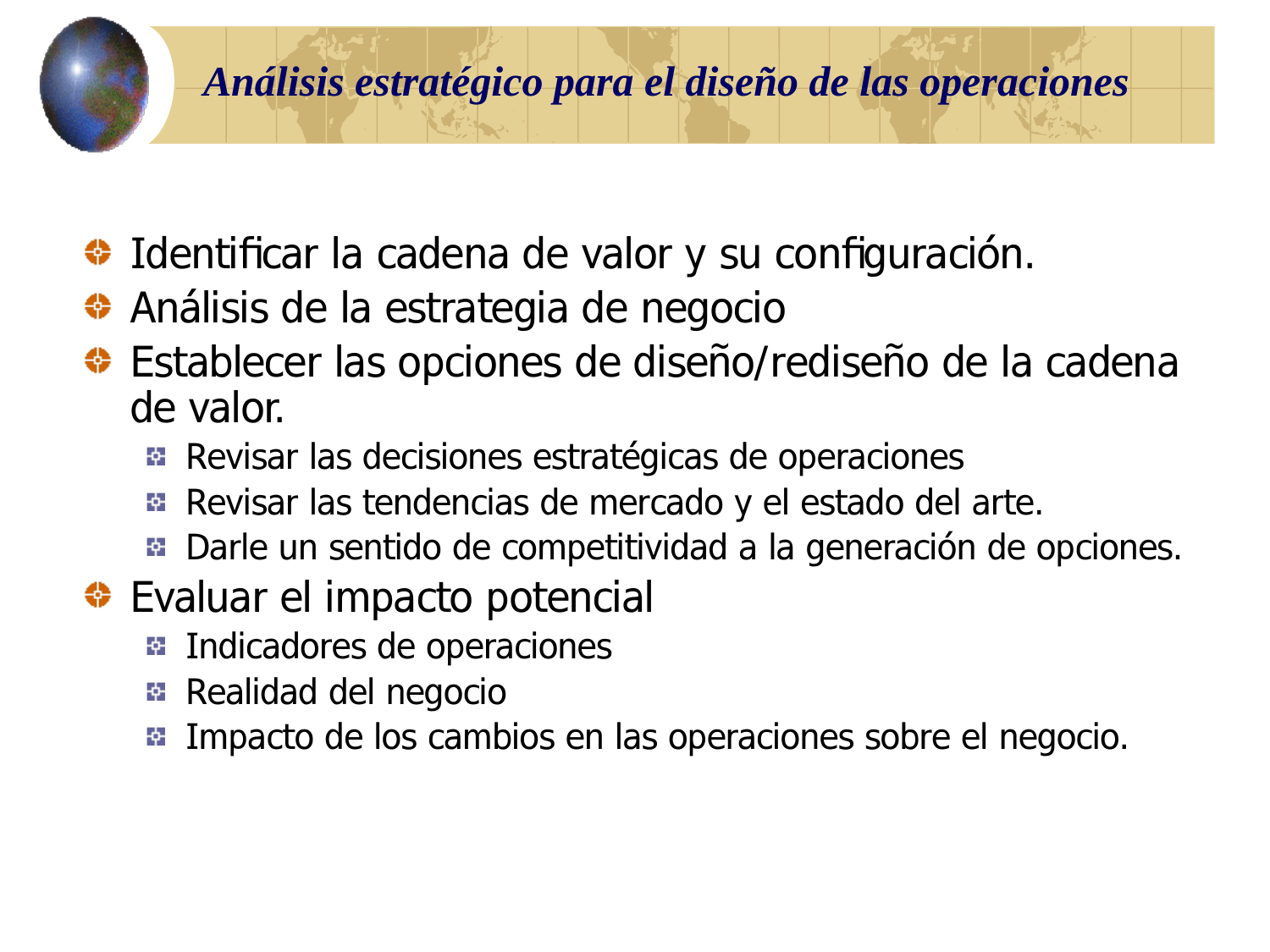

# Análisis estratégico para el diseño de las operaciones
Identificar la cadena de valor y su configuración.
Análisis de la estrategia de negocio
Establecer las opciones de diseño/rediseño de la cadena de valor.
Revisar las decisiones estratégicas de operaciones
Revisar las tendencias de mercado y el estado del arte.
Darle un sentido de competitividad a la generación de opciones.
Evaluar el impacto potencial
Indicadores de operaciones
Realidad del negocio
Impacto de los cambios en las operaciones sobre el negocio.